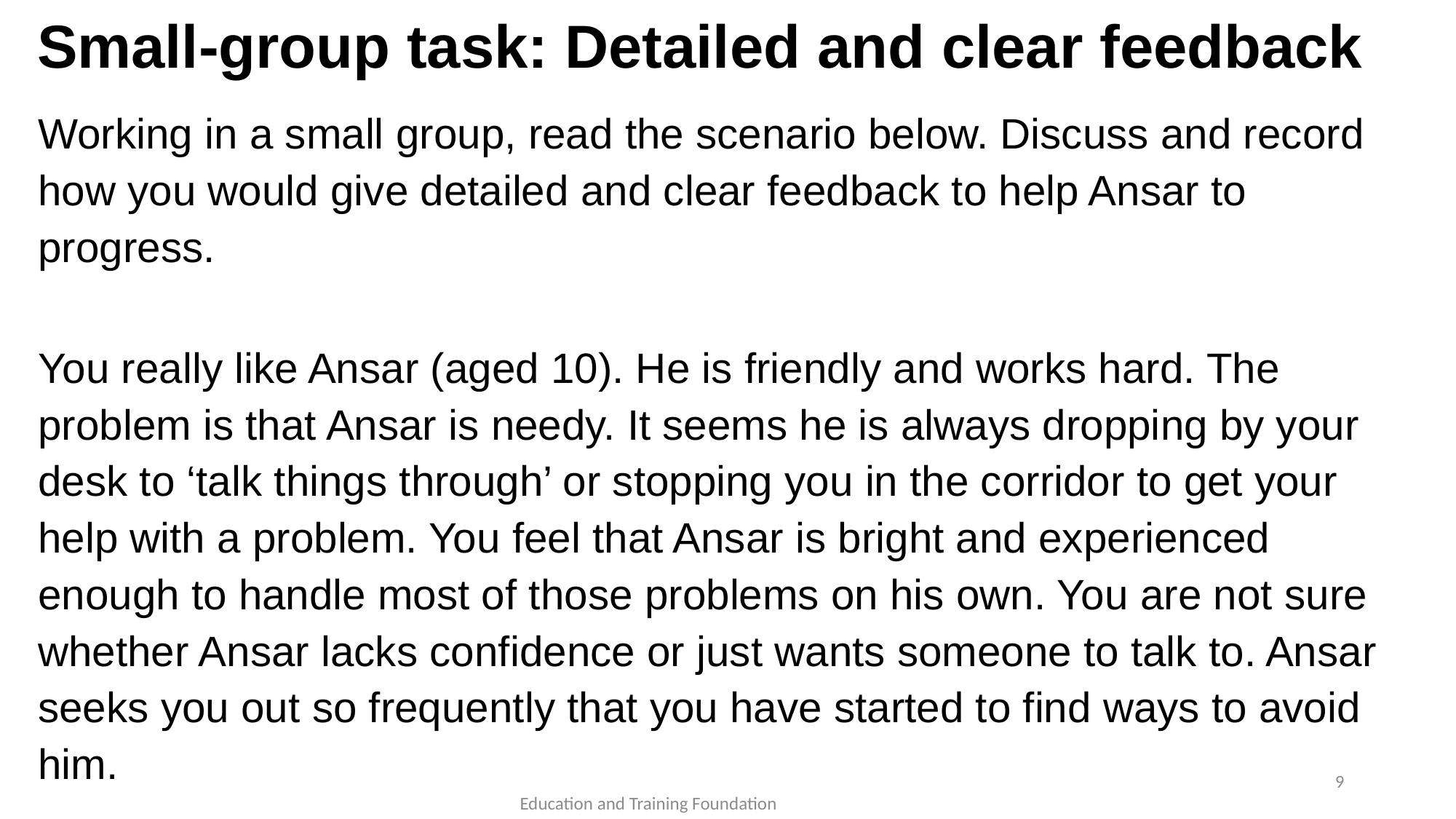

# Small-group task: Detailed and clear feedback
Working in a small group, read the scenario below. Discuss and record how you would give detailed and clear feedback to help Ansar to progress.

You really like Ansar (aged 10). He is friendly and works hard. The problem is that Ansar is needy. It seems he is always dropping by your desk to ‘talk things through’ or stopping you in the corridor to get your help with a problem. You feel that Ansar is bright and experienced enough to handle most of those problems on his own. You are not sure whether Ansar lacks confidence or just wants someone to talk to. Ansar seeks you out so frequently that you have started to find ways to avoid him.

9
Education and Training Foundation